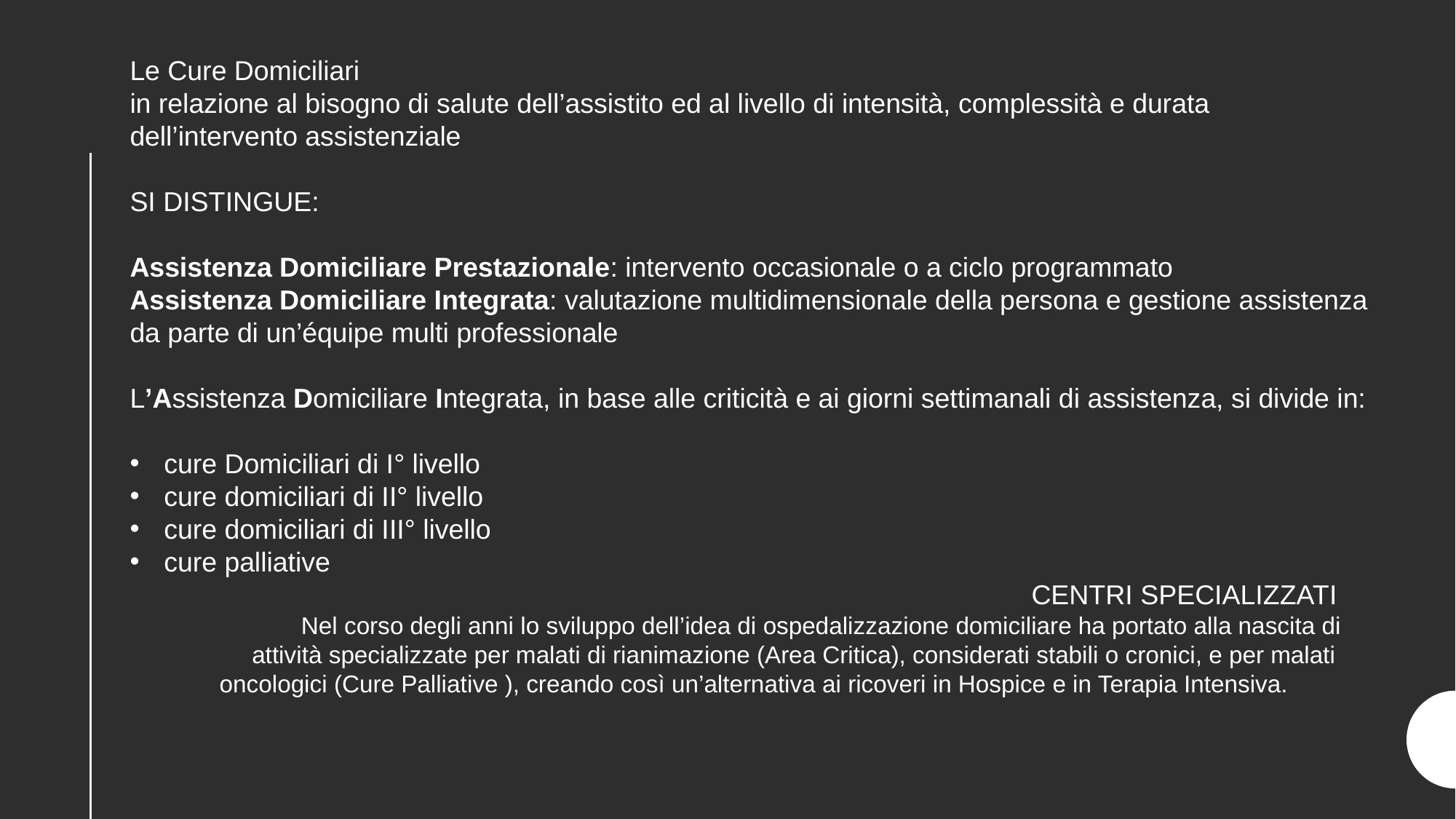

Le Cure Domiciliari
in relazione al bisogno di salute dell’assistito ed al livello di intensità, complessità e durata dell’intervento assistenziale

SI DISTINGUE:

Assistenza Domiciliare Prestazionale: intervento occasionale o a ciclo programmato
Assistenza Domiciliare Integrata: valutazione multidimensionale della persona e gestione assistenza da parte di un’équipe multi professionale

L’Assistenza Domiciliare Integrata, in base alle criticità e ai giorni settimanali di assistenza, si divide in:

cure Domiciliari di I° livello
cure domiciliari di II° livello
cure domiciliari di III° livello
cure palliative
                                                                                                                      CENTRI SPECIALIZZATI
                         Nel corso degli anni lo sviluppo dell’idea di ospedalizzazione domiciliare ha portato alla nascita di                  attività specializzate per malati di rianimazione (Area Critica), considerati stabili o cronici, e per malati oncologici (Cure Palliative ), creando così un’alternativa ai ricoveri in Hospice e in Terapia Intensiva.